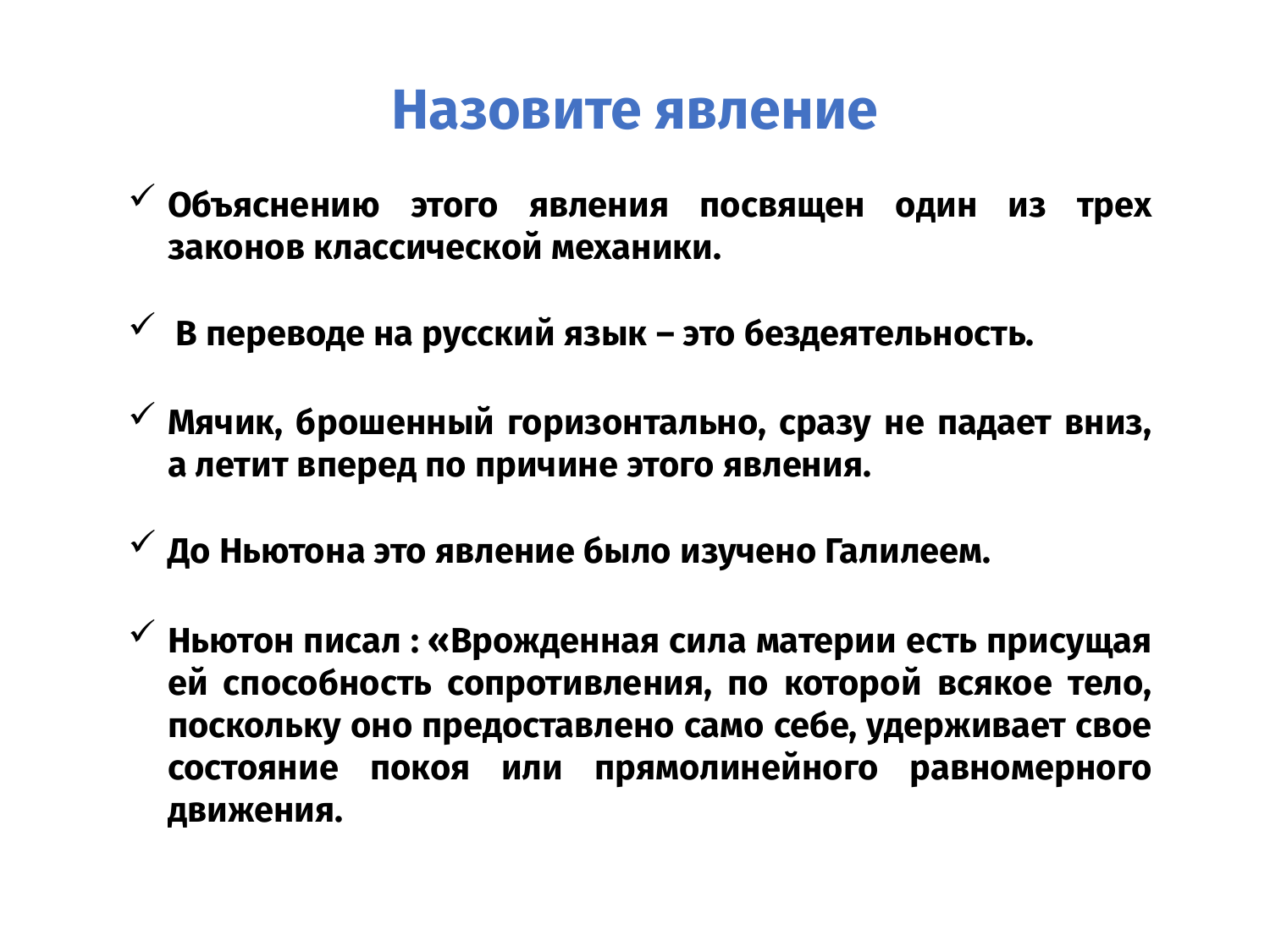

Назовите явление
Объяснению этого явления посвящен один из трех законов классической механики.
В переводе на русский язык – это бездеятельность.
Мячик, брошенный горизонтально, сразу не падает вниз, а летит вперед по причине этого явления.
До Ньютона это явление было изучено Галилеем.
Ньютон писал : «Врожденная сила материи есть присущая ей способность сопротивления, по которой всякое тело, поскольку оно предоставлено само себе, удерживает свое состояние покоя или прямолинейного равномерного движения.